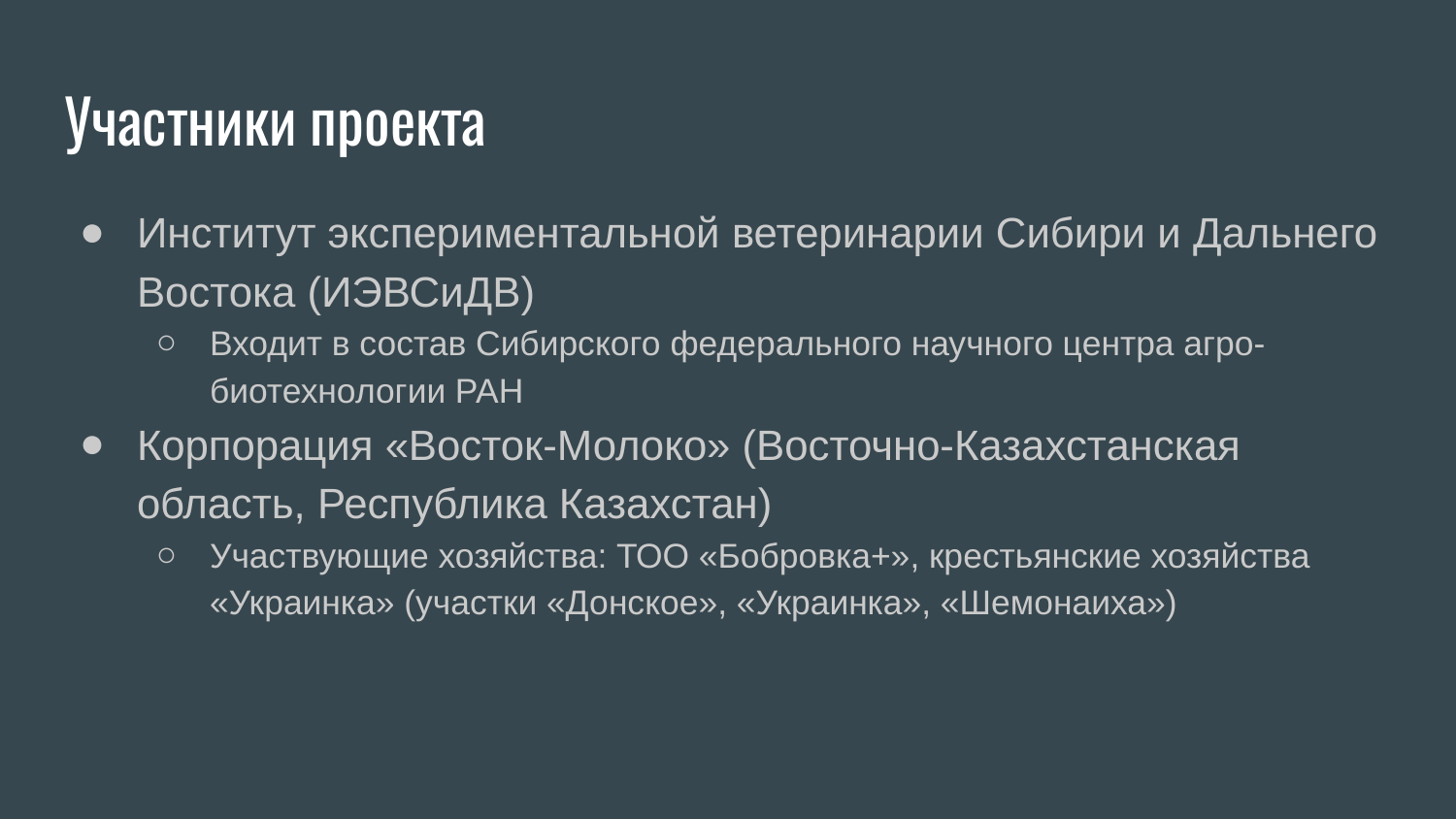

# Участники проекта
Институт экспериментальной ветеринарии Сибири и Дальнего Востока (ИЭВСиДВ)
Входит в состав Сибирского федерального научного центра агро-биотехнологии РАН
Корпорация «Восток-Молоко» (Восточно-Казахстанская область, Республика Казахстан)
Участвующие хозяйства: ТОО «Бобровка+», крестьянские хозяйства «Украинка» (участки «Донское», «Украинка», «Шемонаиха»)